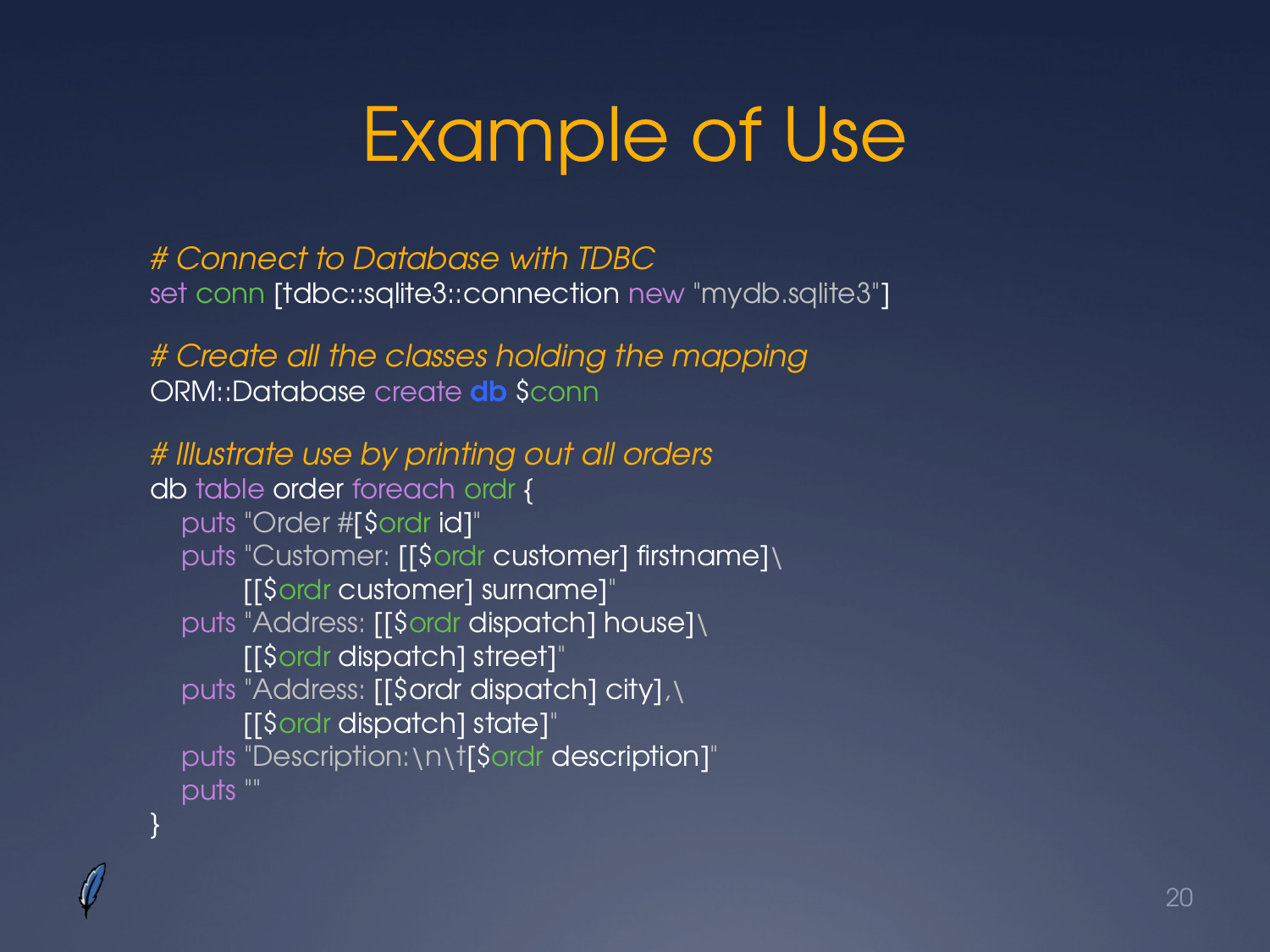

# Example of Use
# Connect to Database with TDBC set conn [tdbc::sqlite3::connection new "mydb.sqlite3"]
# Create all the classes holding the mapping ORM::Database create db $conn
# Illustrate use by printing out all orders db table order foreach ordr { puts "Order #[$ordr id]" puts "Customer: [[$ordr customer] firstname]\ [[$ordr customer] surname]" puts "Address: [[$ordr dispatch] house]\ [[$ordr dispatch] street]" puts "Address: [[$ordr dispatch] city],\ [[$ordr dispatch] state]" puts "Description:\n\t[$ordr description]" puts "" }

20